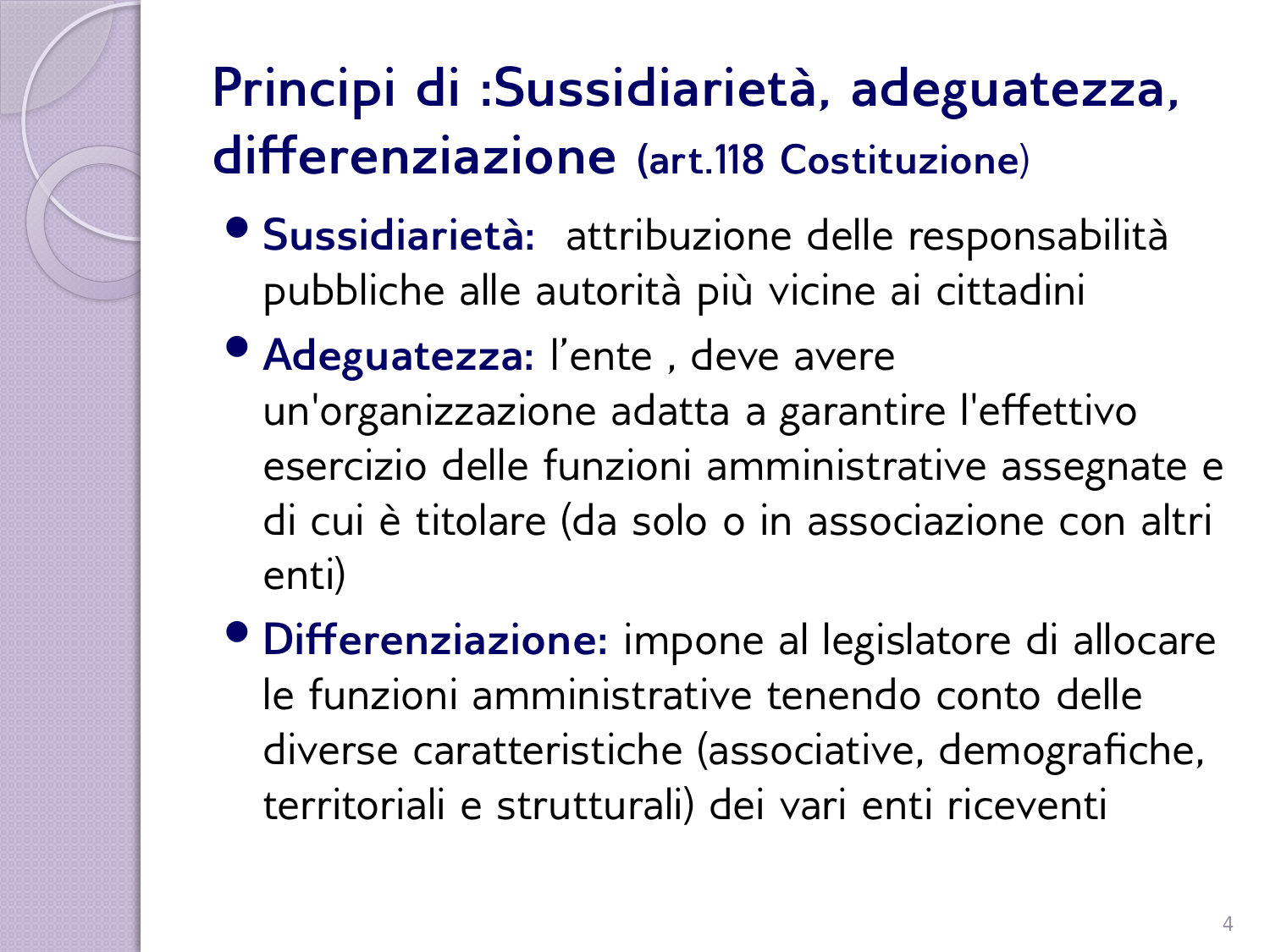

# Principi di :Sussidiarietà, adeguatezza, differenziazione (art.118 Costituzione)
Sussidiarietà:  attribuzione delle responsabilità pubbliche alle autorità più vicine ai cittadini
Adeguatezza: l’ente , deve avere un'organizzazione adatta a garantire l'effettivo esercizio delle funzioni amministrative assegnate e di cui è titolare (da solo o in associazione con altri enti)
Differenziazione: impone al legislatore di allocare le funzioni amministrative tenendo conto delle diverse caratteristiche (associative, demografiche, territoriali e strutturali) dei vari enti riceventi

4